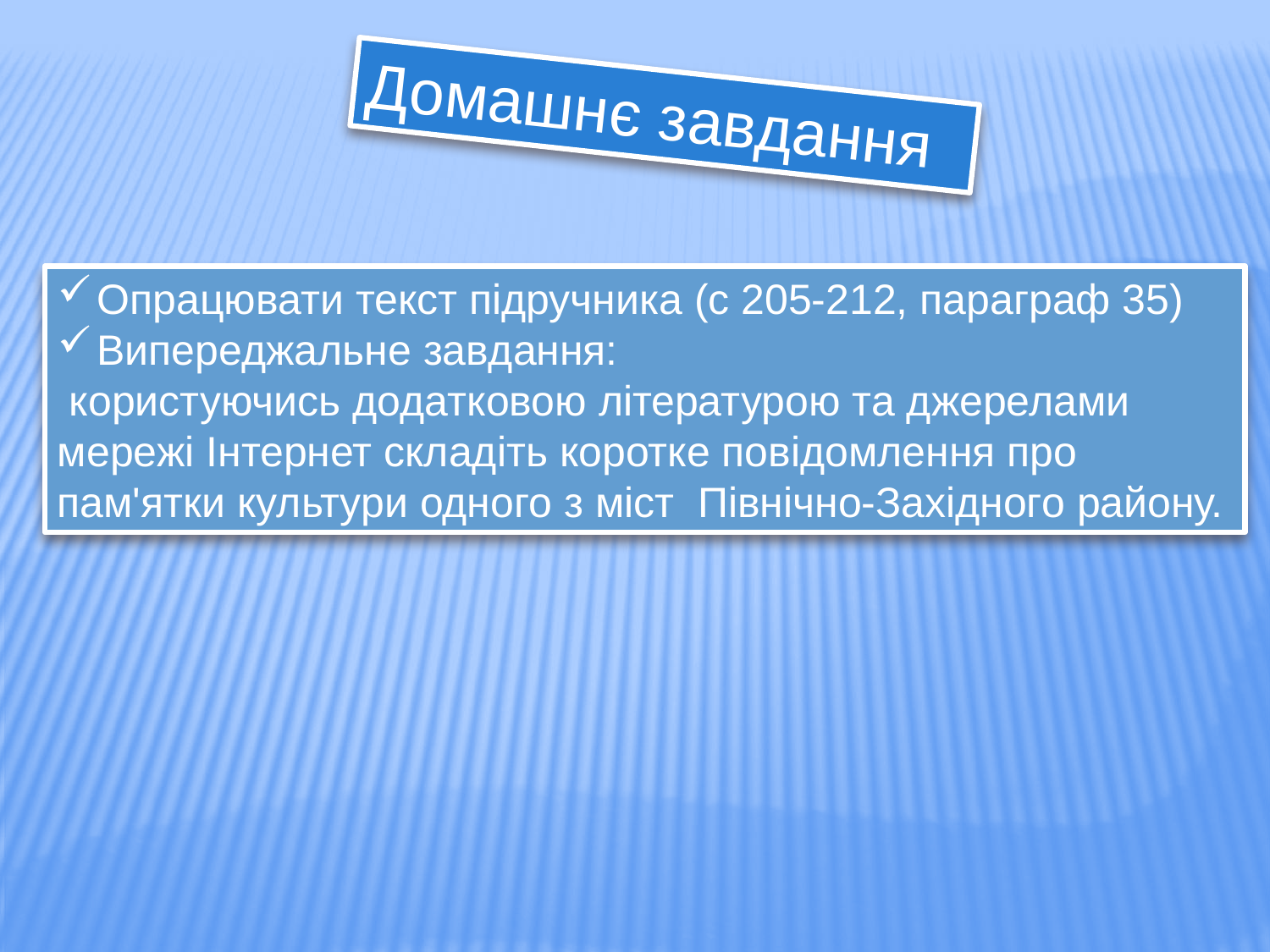

Домашнє завдання
Опрацювати текст підручника (с 205-212, параграф 35)
Випереджальне завдання:
 користуючись додатковою літературою та джерелами мережі Інтернет складіть коротке повідомлення про пам'ятки культури одного з міст  Північно-Західного району.